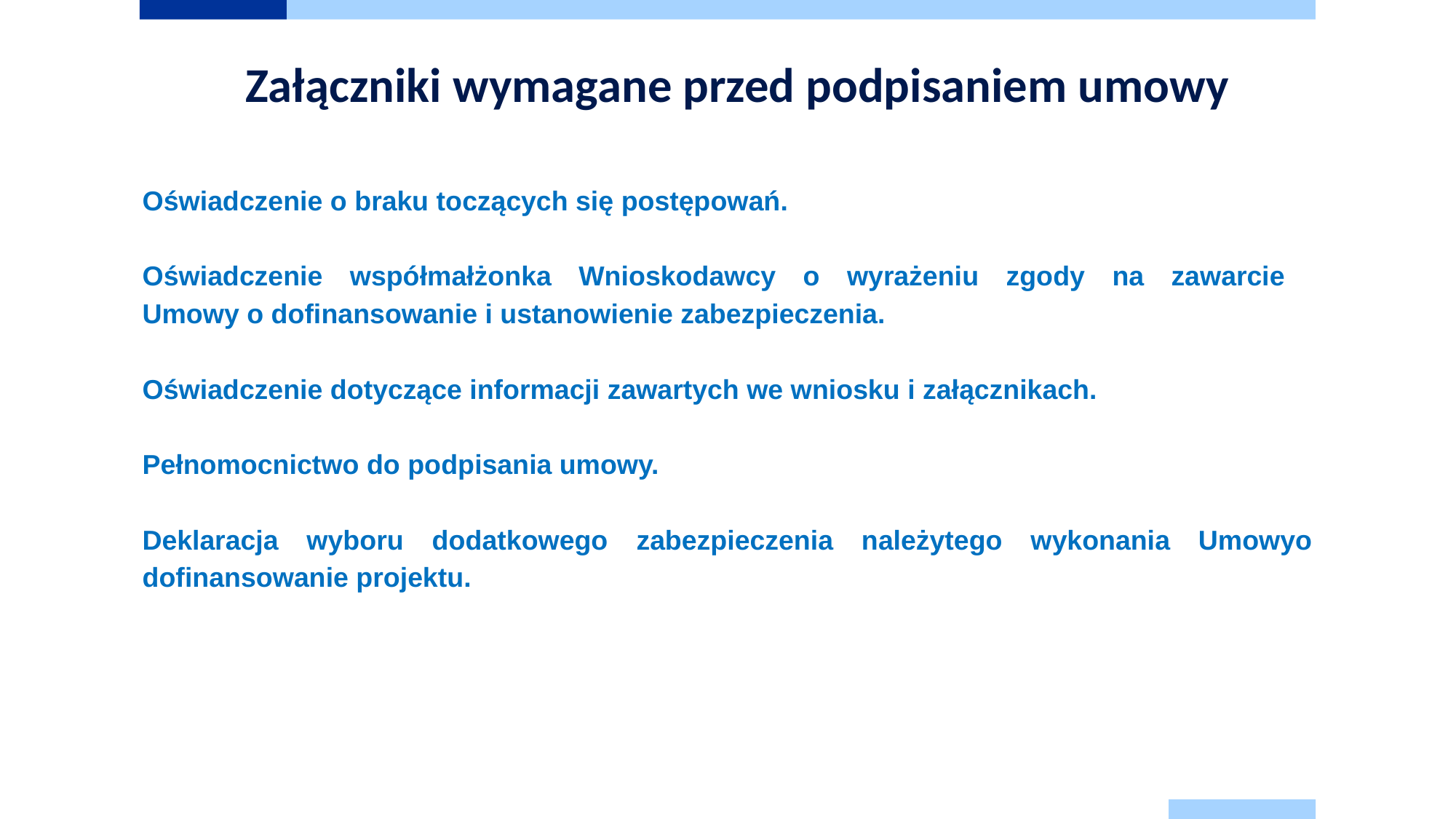

Załączniki wymagane przed podpisaniem umowy
Oświadczenie o braku toczących się postępowań.

Oświadczenie współmałżonka Wnioskodawcy o wyrażeniu zgody na zawarcie
Umowy o dofinansowanie i ustanowienie zabezpieczenia.

Oświadczenie dotyczące informacji zawartych we wniosku i załącznikach.

Pełnomocnictwo do podpisania umowy.

Deklaracja wyboru dodatkowego zabezpieczenia należytego wykonania Umowyo dofinansowanie projektu.